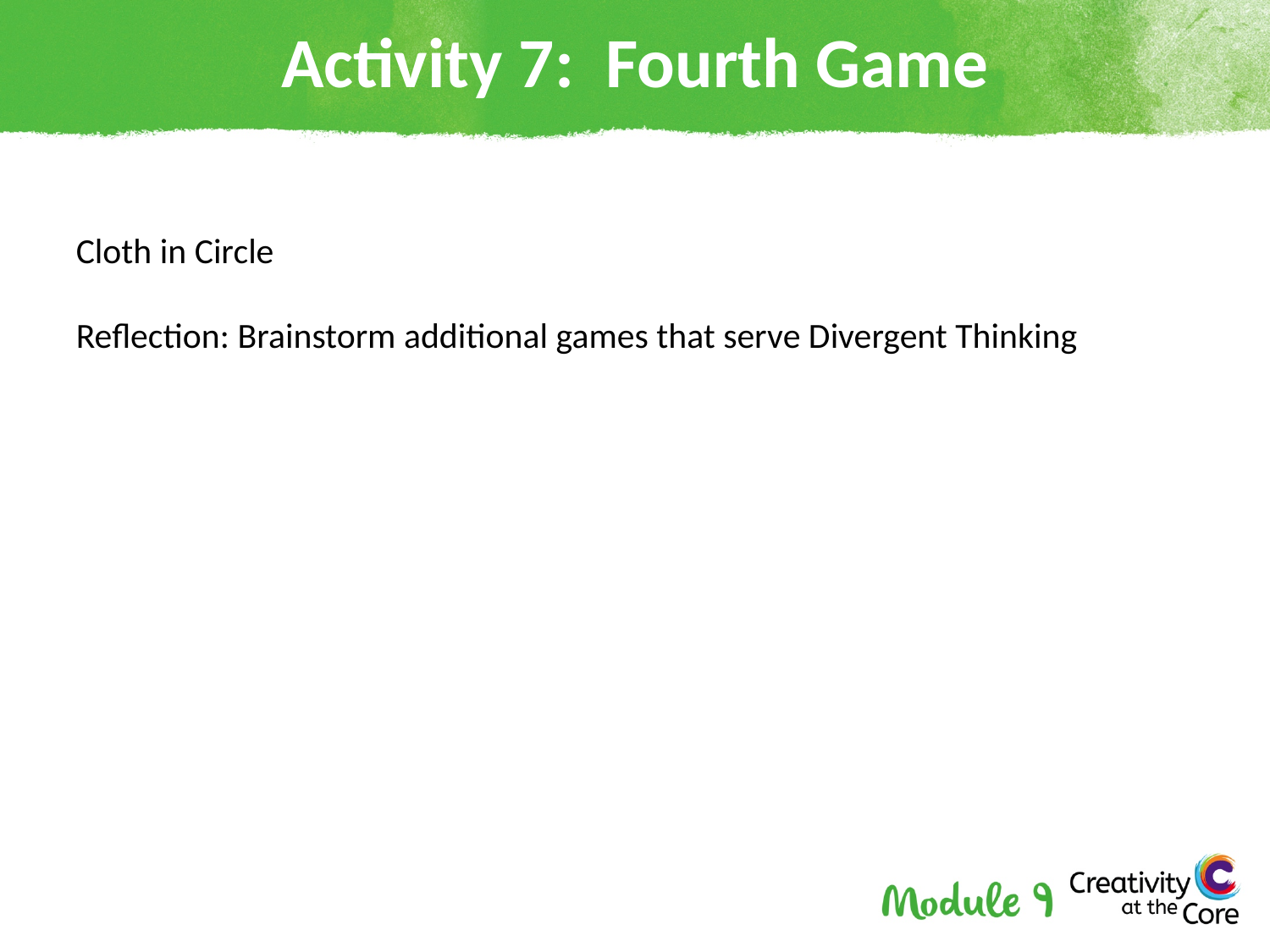

# Activity 7:  Fourth Game
Cloth in Circle

Reflection: Brainstorm additional games that serve Divergent Thinking